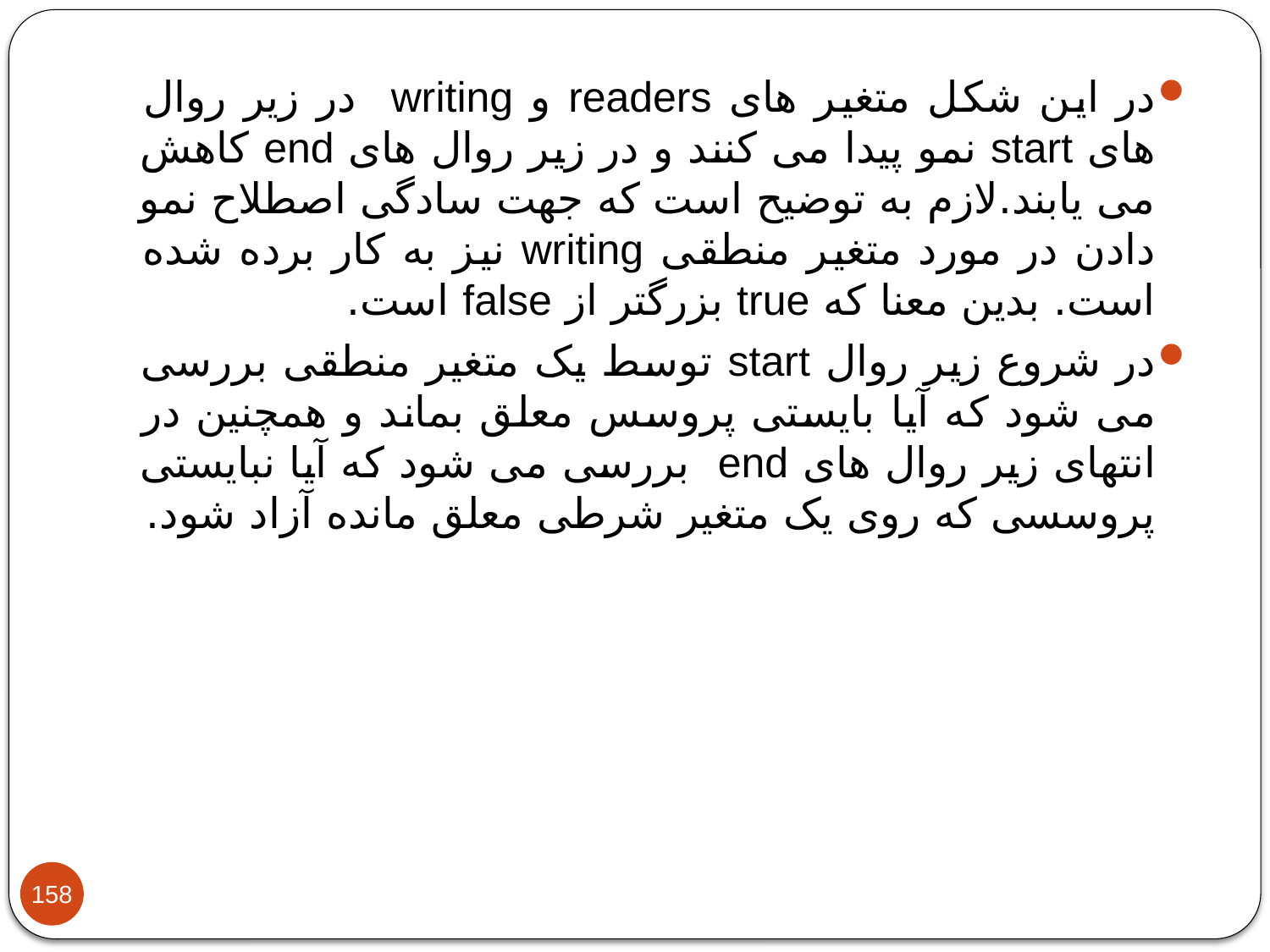

در این شکل متغیر های readers و writing  در زیر روال های start نمو پیدا می کنند و در زیر روال های end کاهش می یابند.لازم به توضیح است که جهت سادگی اصطلاح نمو دادن در مورد متغیر منطقی writing نیز به کار برده شده است. بدین معنا که true بزرگتر از false است.
در شروع زیر روال start توسط یک متغیر منطقی بررسی می شود که آیا بایستی پروسس معلق بماند و همچنین در انتهای زیر روال های end  بررسی می شود که آیا نبایستی پروسسی که روی یک متغیر شرطی معلق مانده آزاد شود.
158